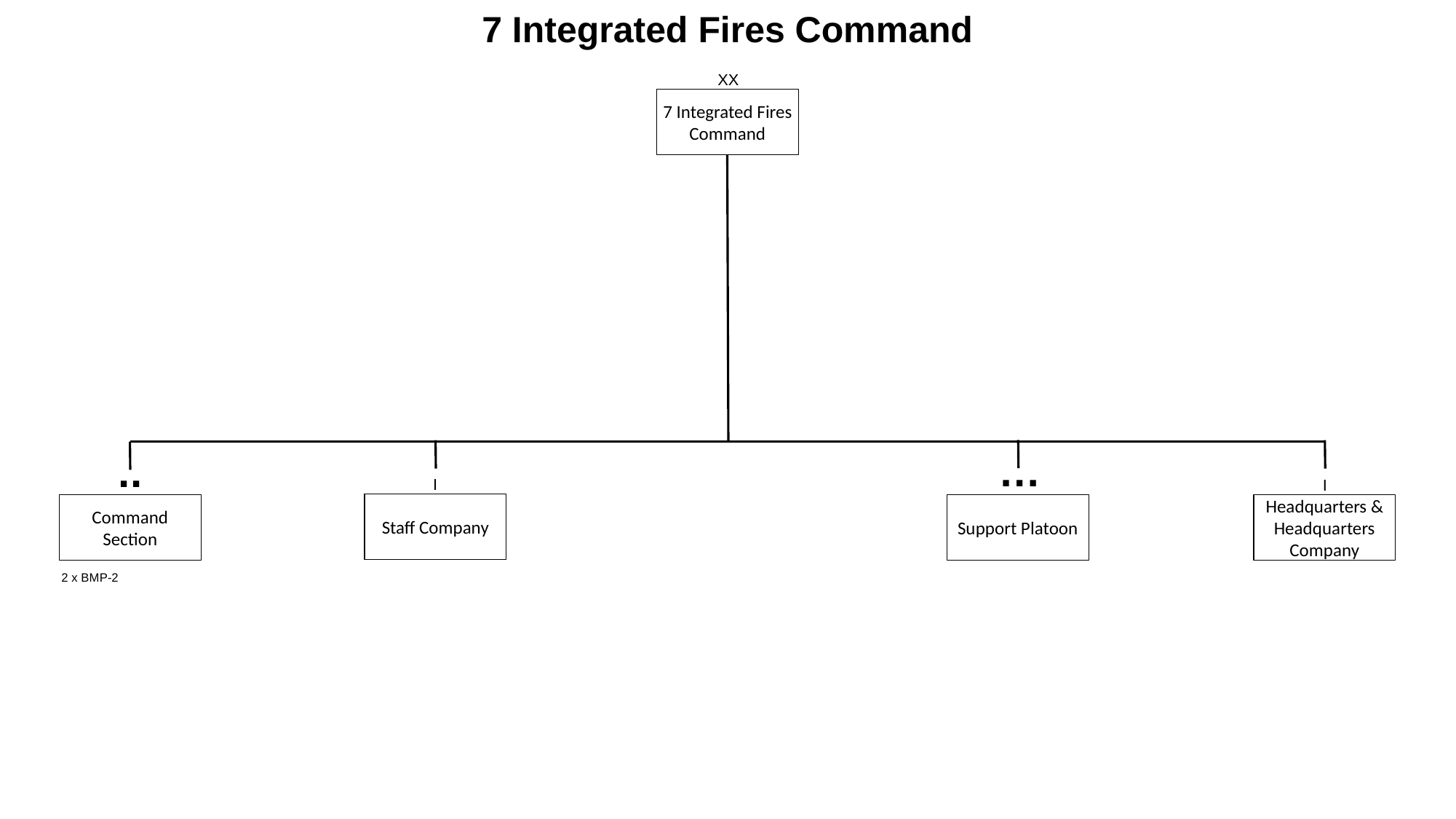

# 7 Integrated Fires Command
XX
7 Integrated Fires Command
…
..
I
I
Staff Company
Command
Section
Support Platoon
Headquarters & Headquarters Company
2 x BMP-2